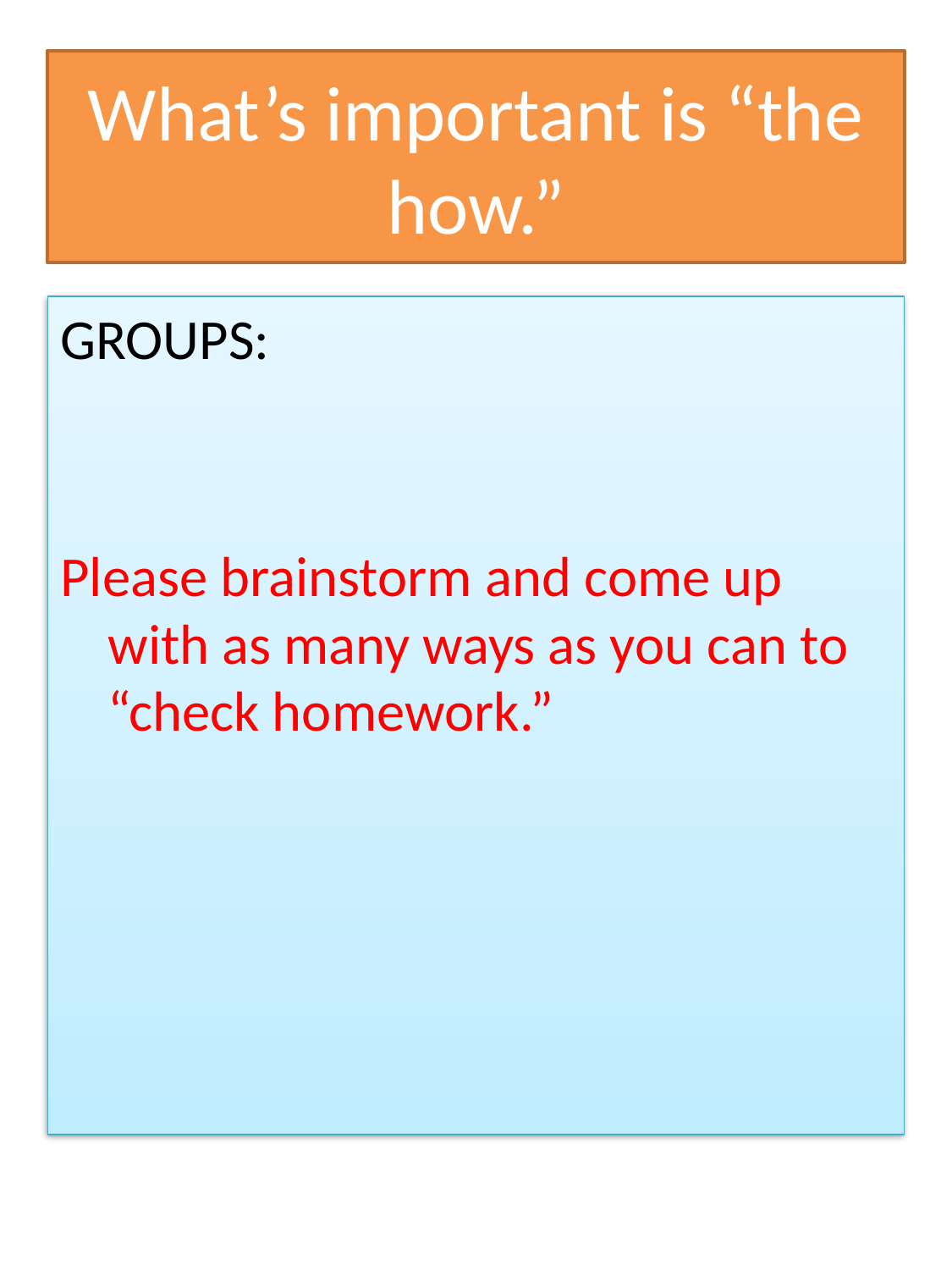

# What’s important is “the how.”
GROUPS:

Please brainstorm and come up with as many ways as you can to “check homework.”